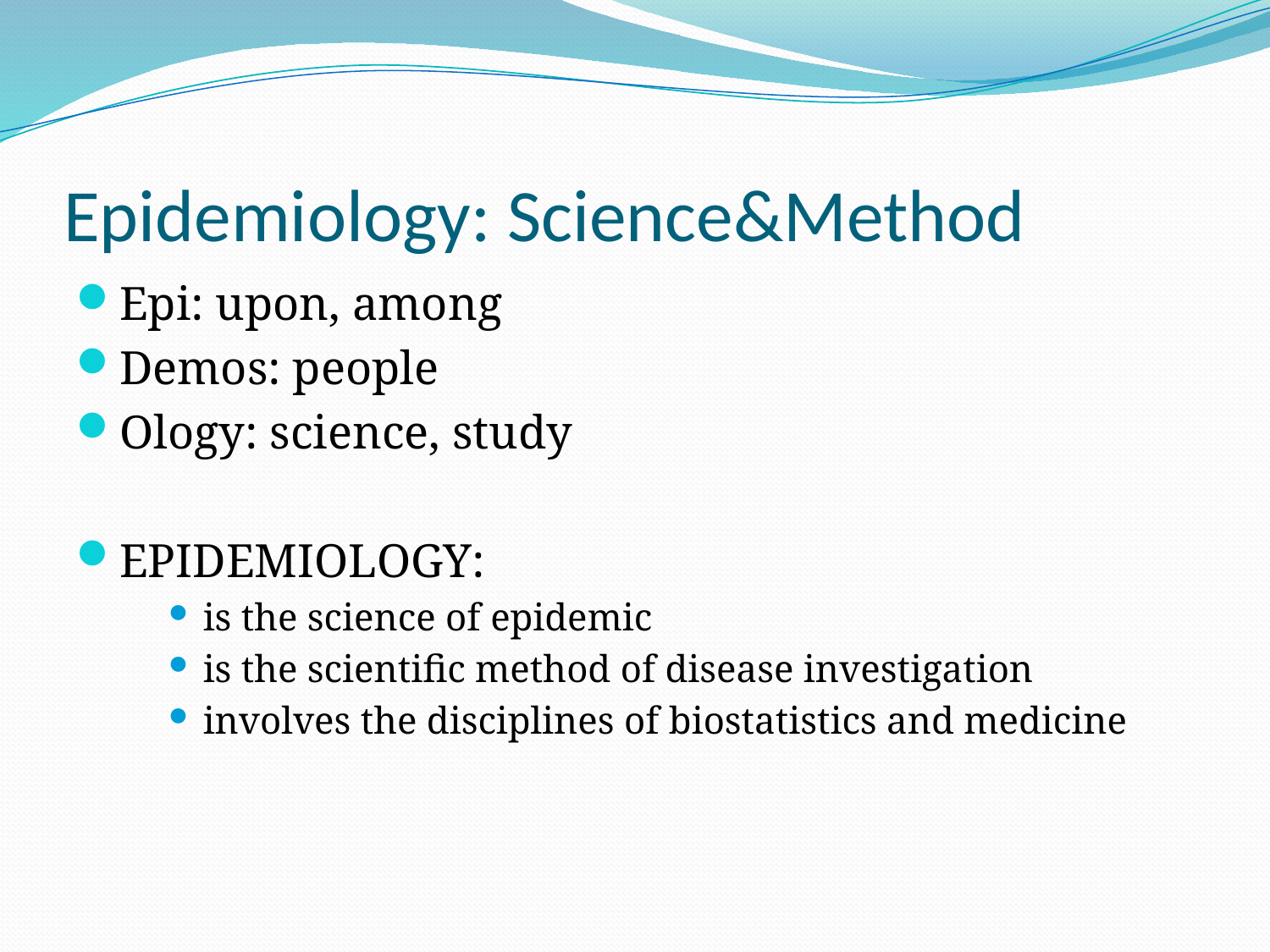

# Epidemiology: Science&Method
Epi: upon, among
Demos: people
Ology: science, study

EPIDEMIOLOGY:
is the science of epidemic
is the scientific method of disease investigation
involves the disciplines of biostatistics and medicine